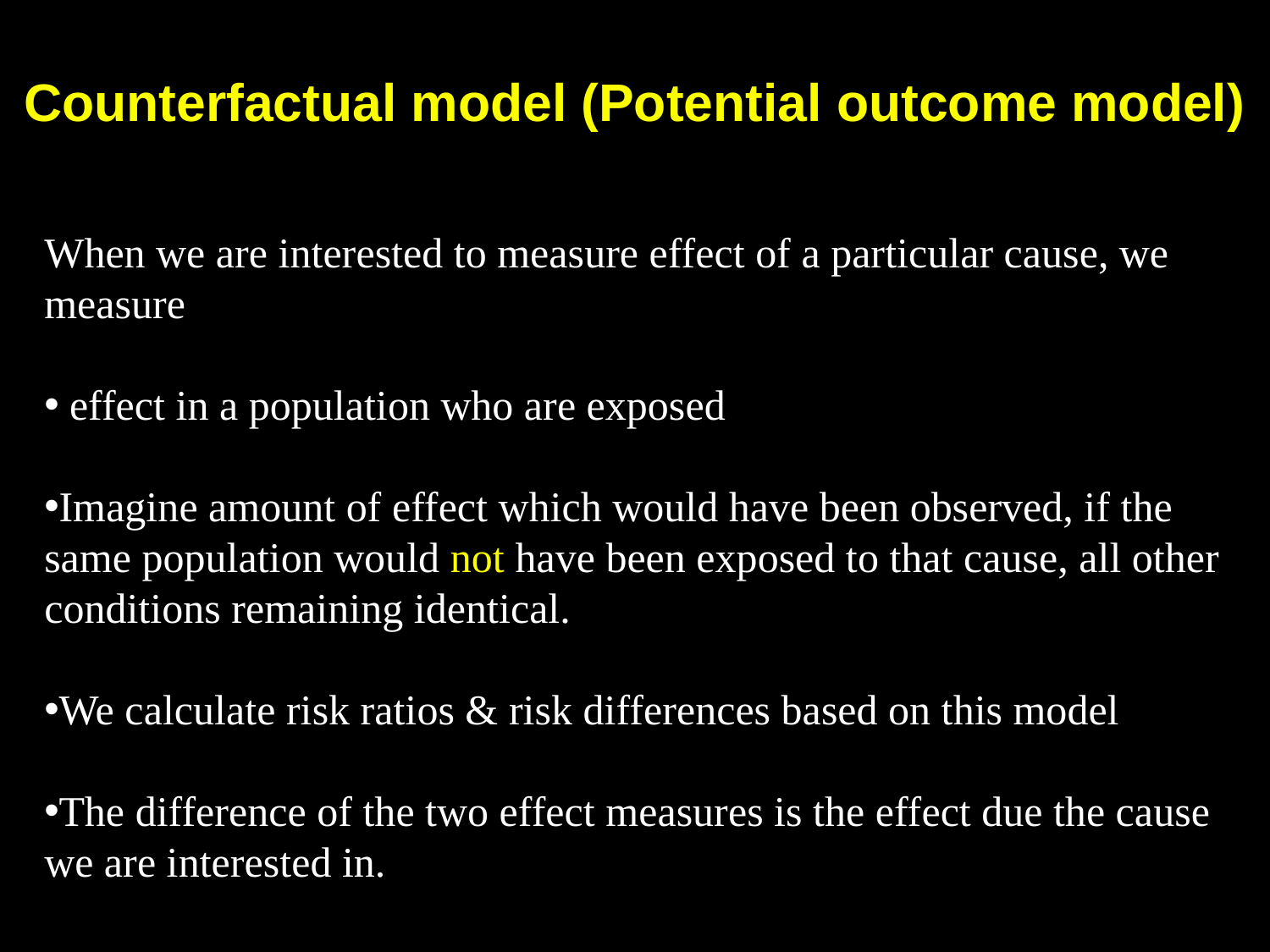

# Counterfactual model (Potential outcome model)
When we are interested to measure effect of a particular cause, we measure

 effect in a population who are exposed

Imagine amount of effect which would have been observed, if the same population would not have been exposed to that cause, all other conditions remaining identical.

We calculate risk ratios & risk differences based on this model

The difference of the two effect measures is the effect due the cause we are interested in.